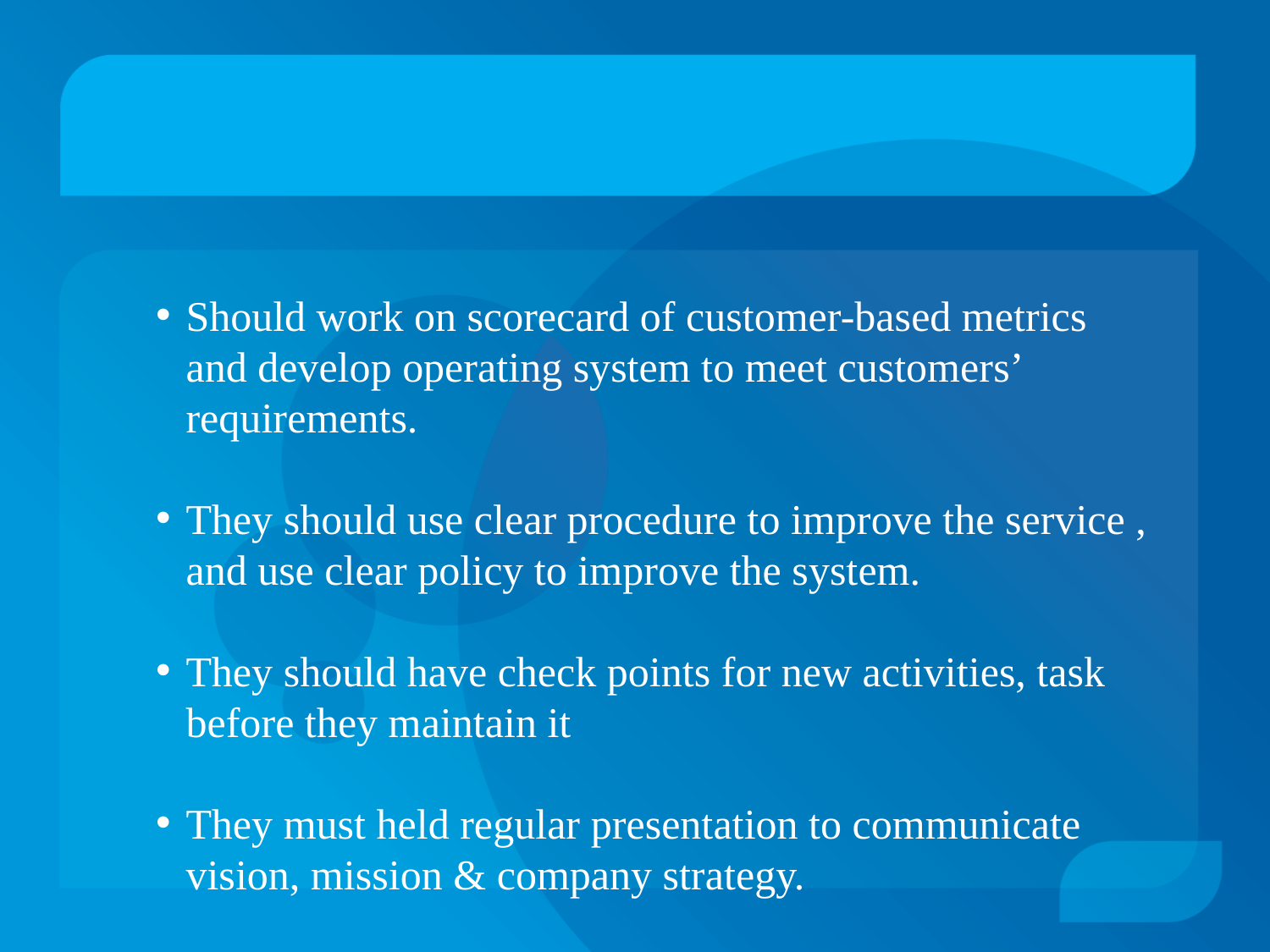

Should work on scorecard of customer-based metrics and develop operating system to meet customers’ requirements.

They should use clear procedure to improve the service , and use clear policy to improve the system.

They should have check points for new activities, task before they maintain it

They must held regular presentation to communicate vision, mission & company strategy.